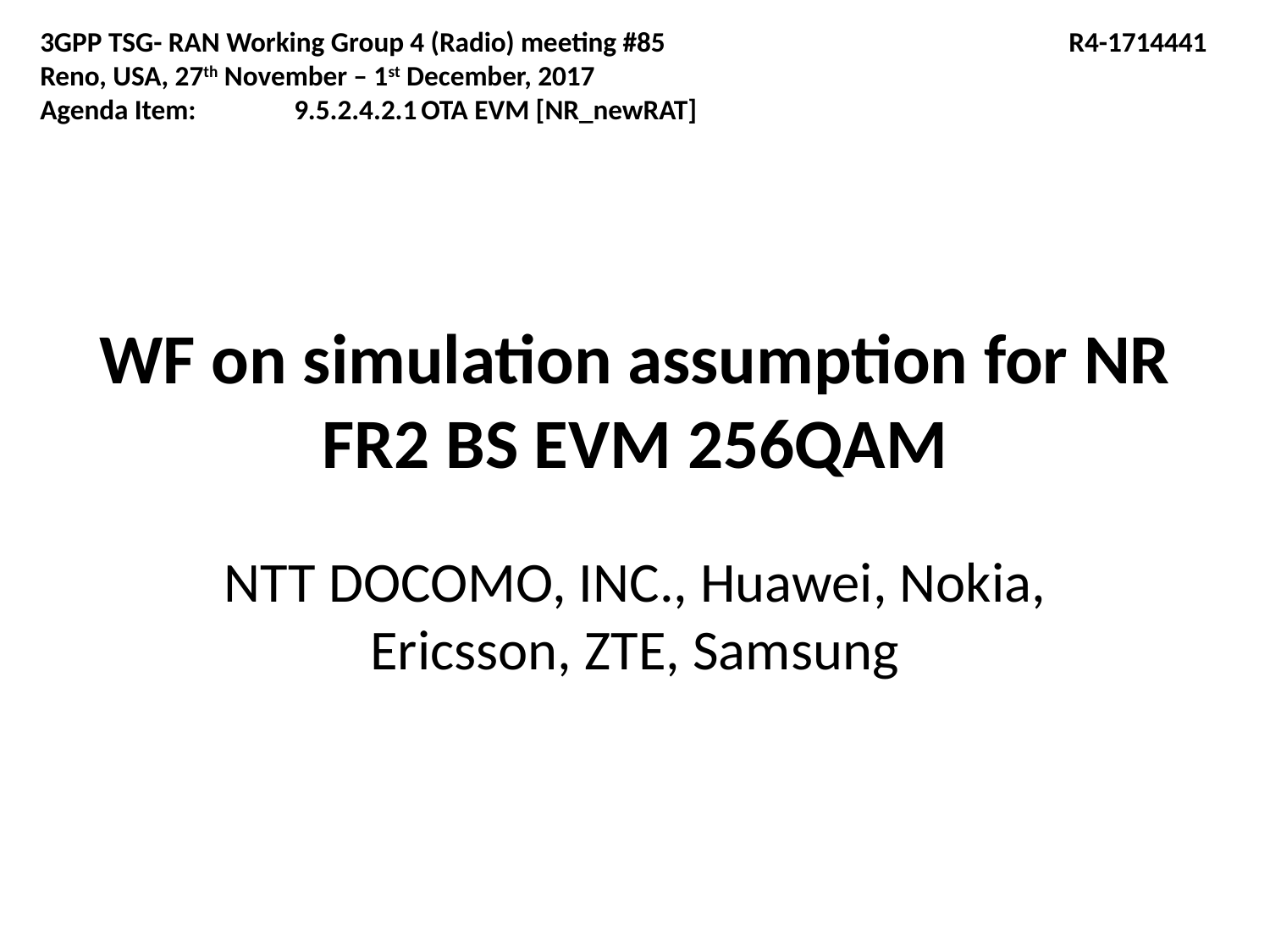

3GPP TSG- RAN Working Group 4 (Radio) meeting #85
Reno, USA, 27th November – 1st December, 2017
Agenda Item:	9.5.2.4.2.1	OTA EVM [NR_newRAT]
R4-1714441
# WF on simulation assumption for NR FR2 BS EVM 256QAM
NTT DOCOMO, INC., Huawei, Nokia, Ericsson, ZTE, Samsung